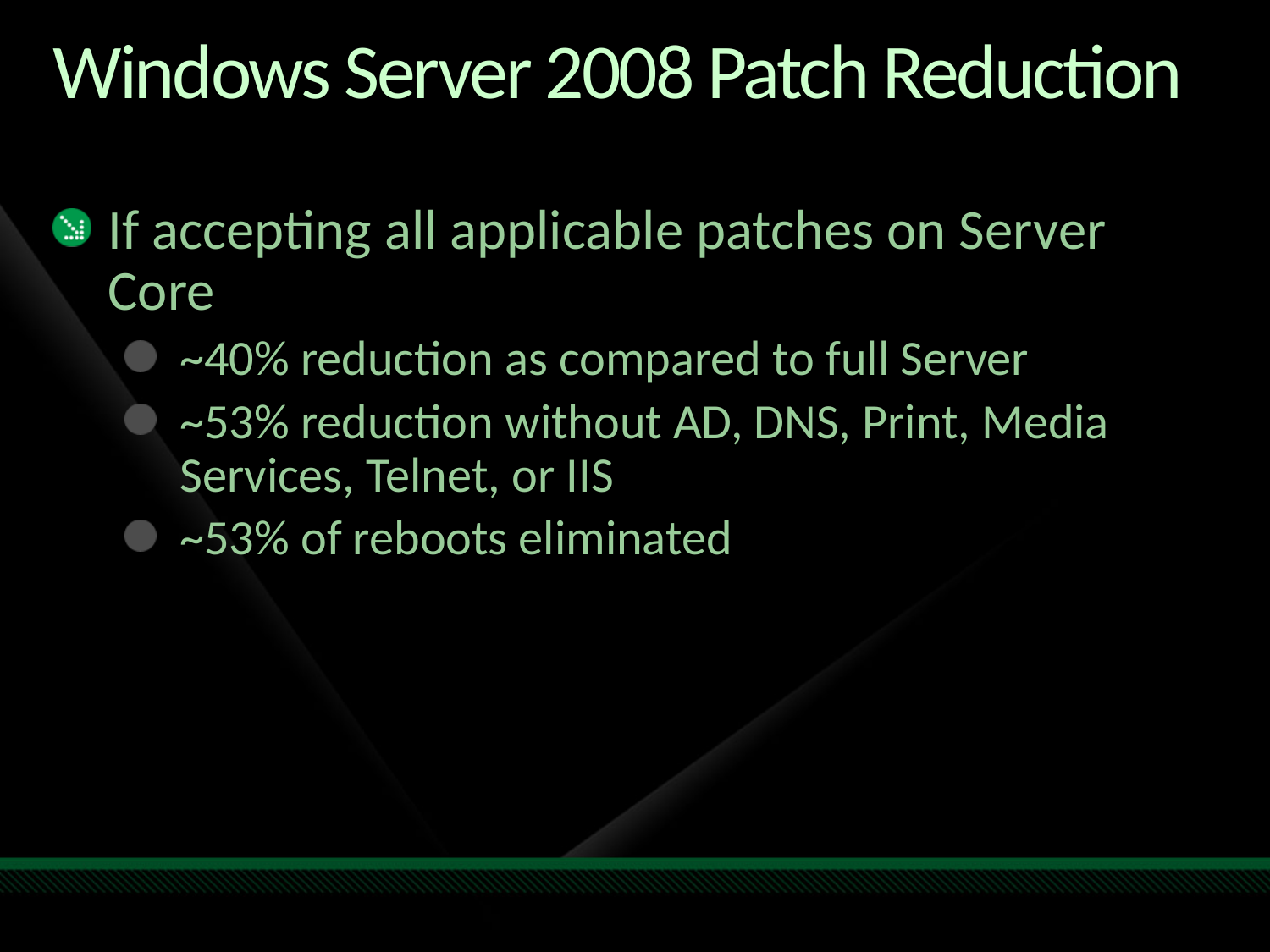

# Windows Server 2008 Patch Reduction
If accepting all applicable patches on Server Core
~40% reduction as compared to full Server
~53% reduction without AD, DNS, Print, Media Services, Telnet, or IIS
~53% of reboots eliminated